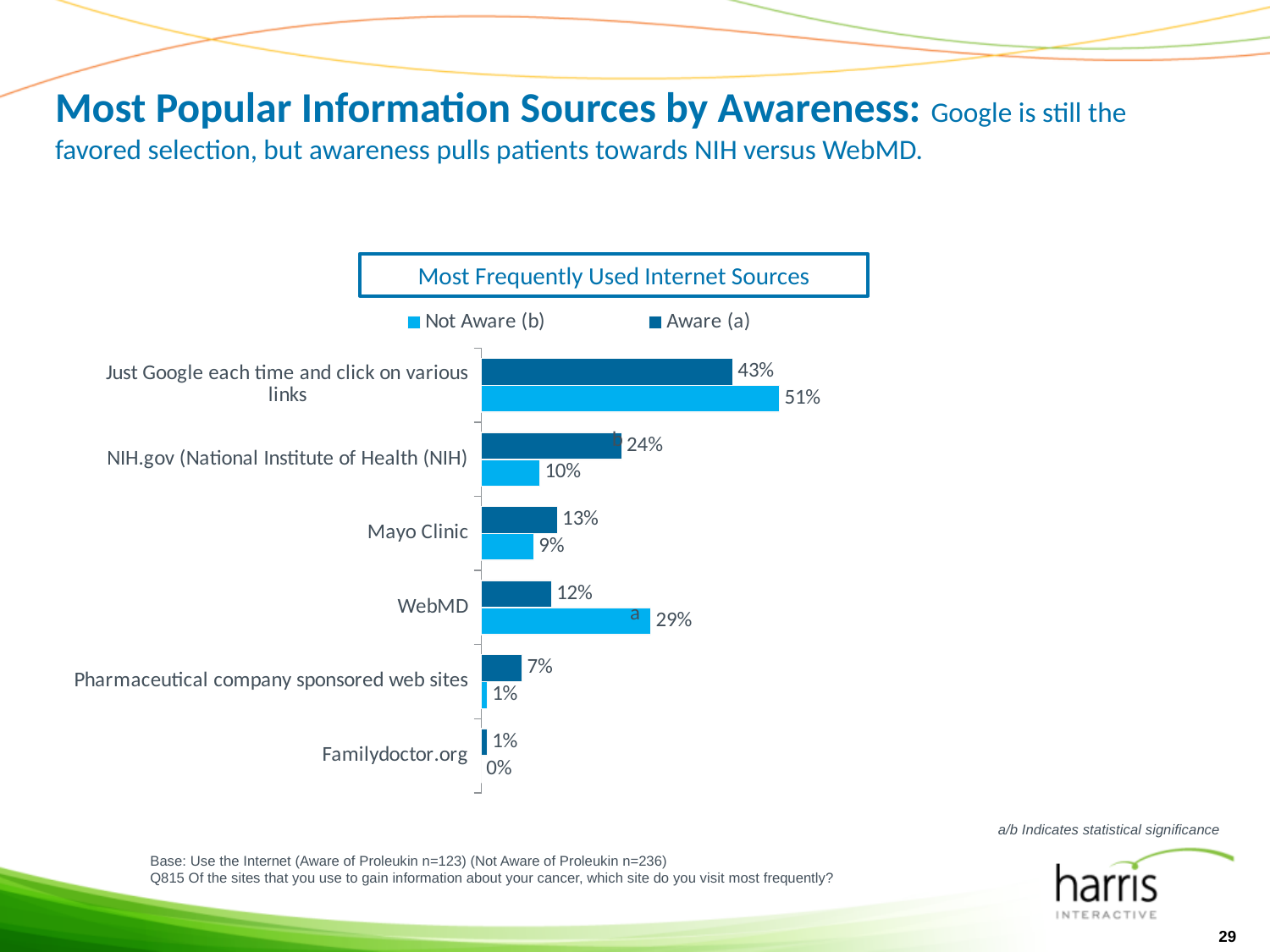

# Most Popular Information Sources by Awareness: Google is still the favored selection, but awareness pulls patients towards NIH versus WebMD.
Most Frequently Used Internet Sources

### Chart

| Category | Aware (a) | Not Aware (b) |
|---|---|---|
| Just Google each time and click on various links | 0.4300000000000004 | 0.51 |
| NIH.gov (National Institute of Health (NIH) | 0.2400000000000002 | 0.1 |
| Mayo Clinic | 0.13 | 0.09000000000000002 |
| WebMD | 0.12000000000000002 | 0.2900000000000003 |
| Pharmaceutical company sponsored web sites | 0.07000000000000002 | 0.010000000000000005 |
| Familydoctor.org | 0.010000000000000005 | 0.0 |
b
a
a/b Indicates statistical significance
Base: Use the Internet (Aware of Proleukin n=123) (Not Aware of Proleukin n=236)
Q815 Of the sites that you use to gain information about your cancer, which site do you visit most frequently?
29